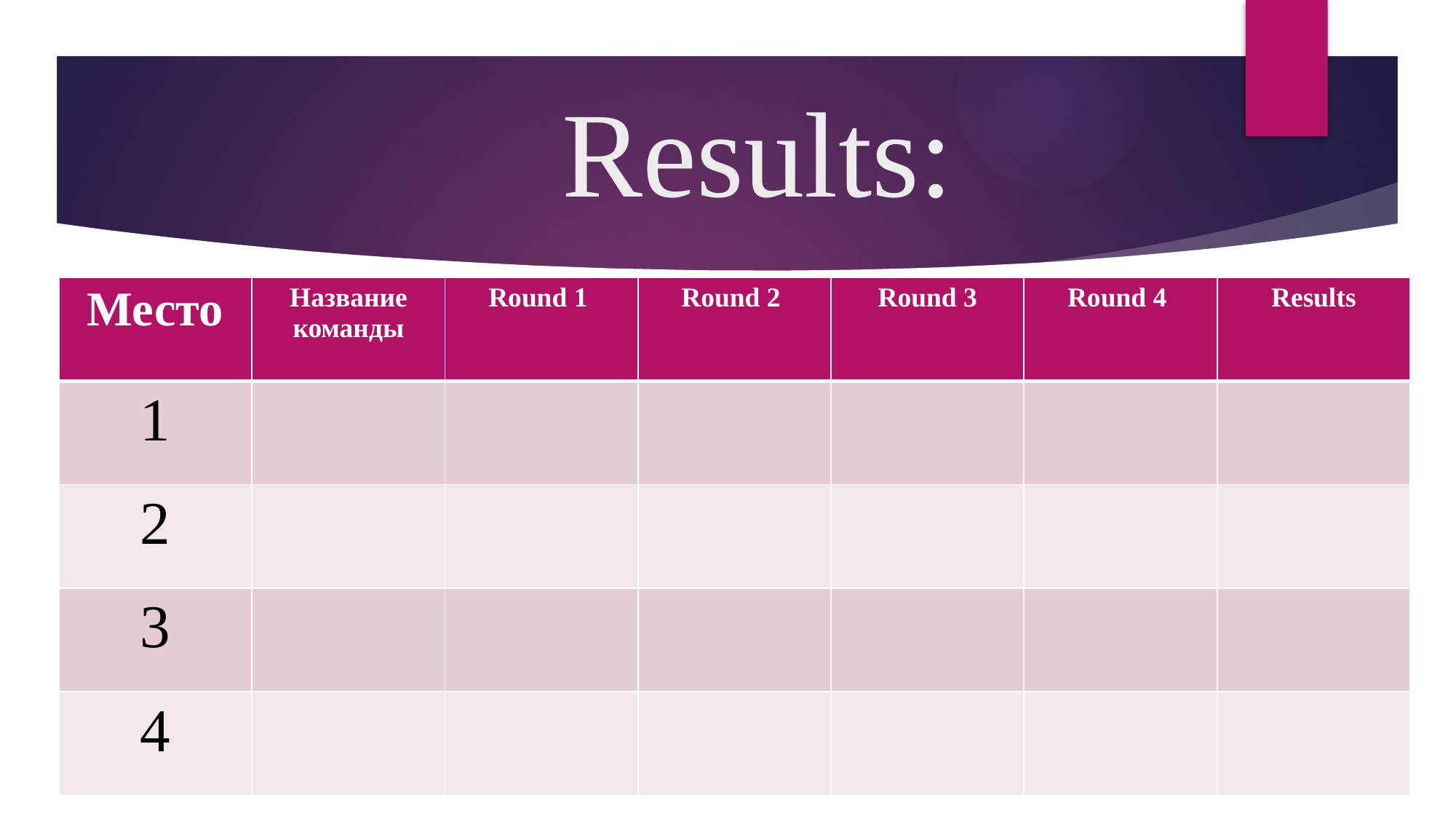

# Results:
| Место | Название команды | Round 1 | Round 2 | Round 3 | Round 4 | Results |
| --- | --- | --- | --- | --- | --- | --- |
| 1 |  |  |  |  |  |  |
| 2 |  |  |  |  |  |  |
| 3 |  |  |  |  |  |  |
| 4 |  |  |  |  |  |  |